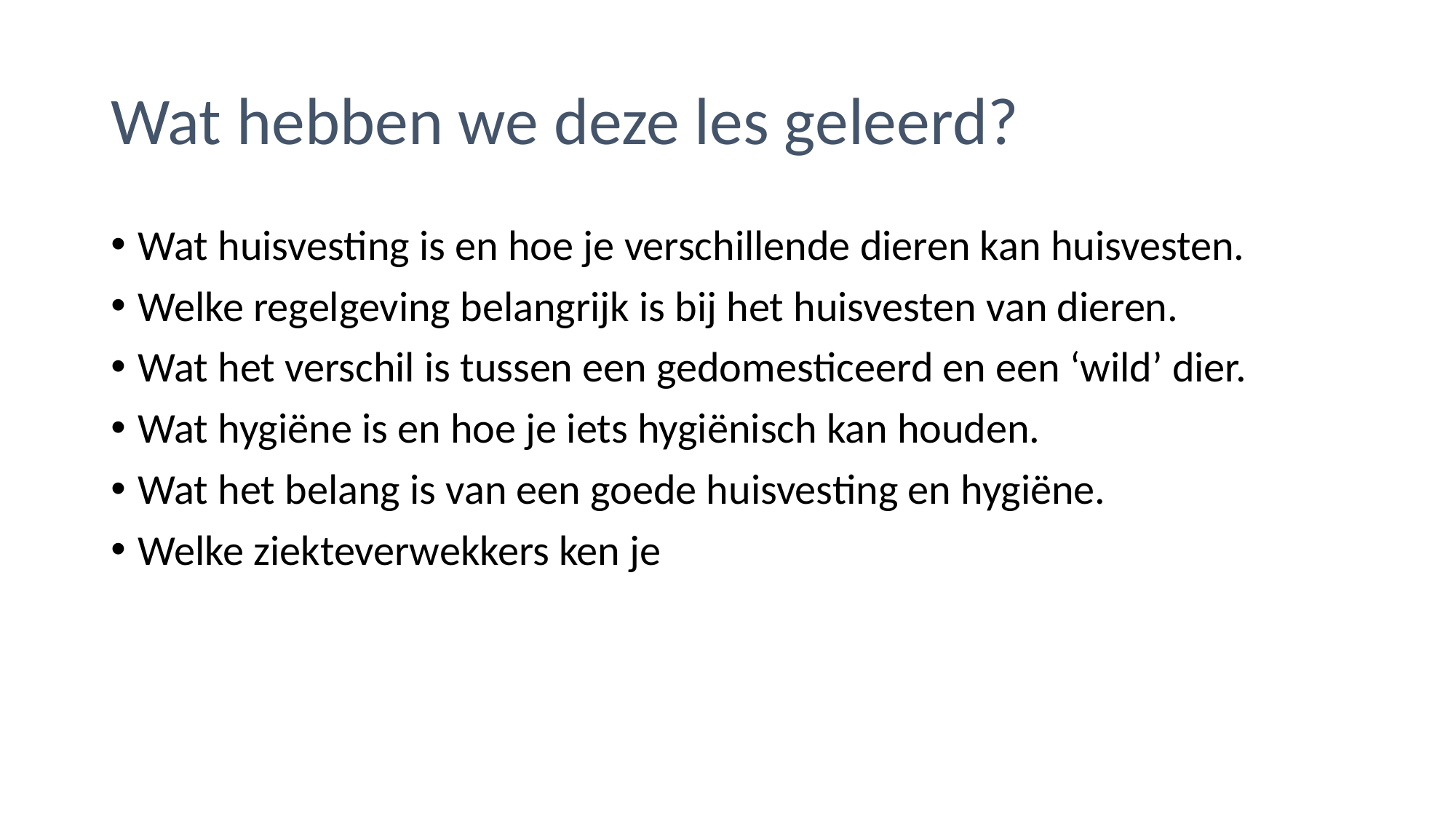

# Wat hebben we deze les geleerd?
Wat huisvesting is en hoe je verschillende dieren kan huisvesten.
Welke regelgeving belangrijk is bij het huisvesten van dieren.
Wat het verschil is tussen een gedomesticeerd en een ‘wild’ dier.
Wat hygiëne is en hoe je iets hygiënisch kan houden.
Wat het belang is van een goede huisvesting en hygiëne.
Welke ziekteverwekkers ken je